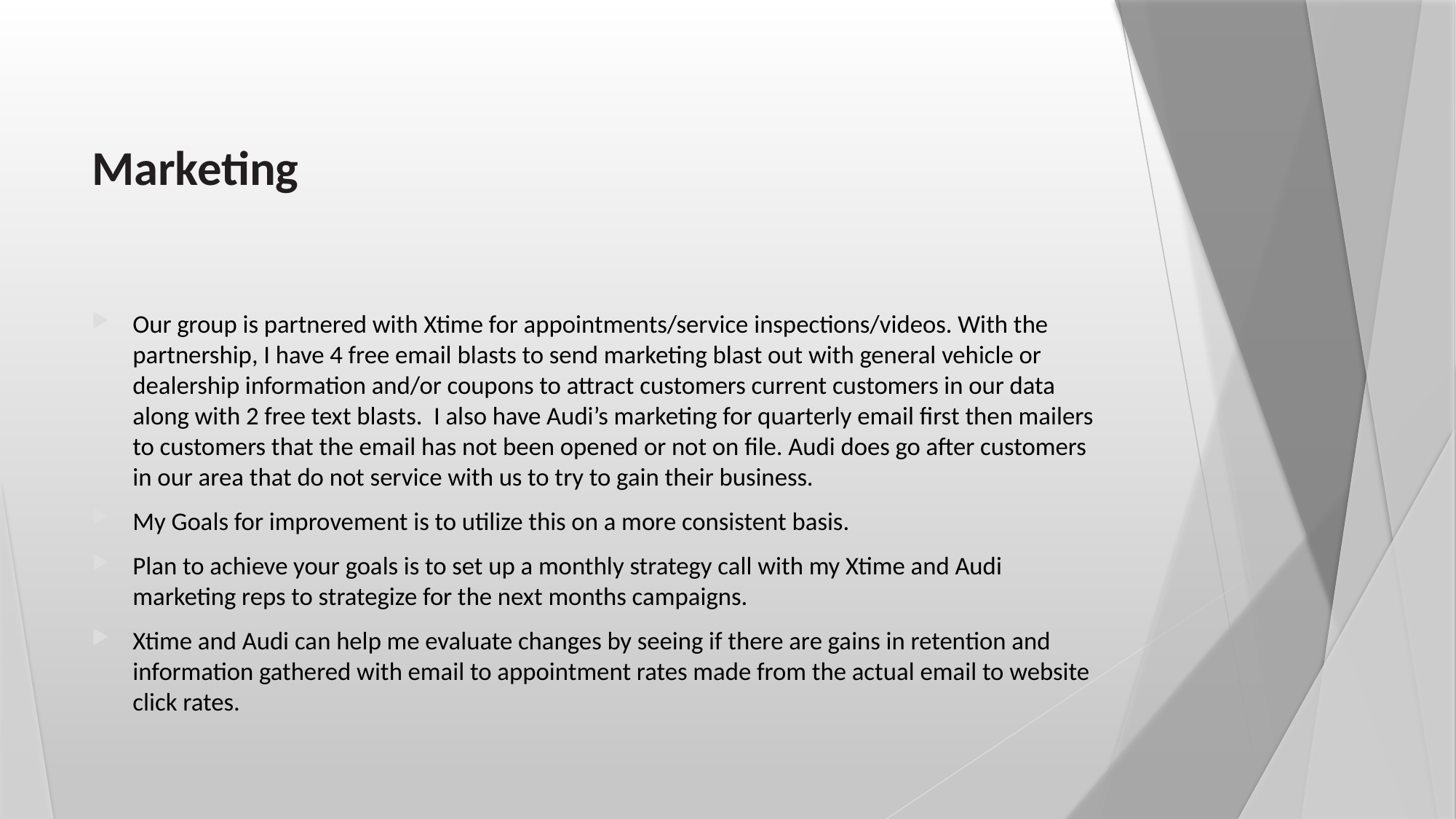

# Marketing

Our group is partnered with Xtime for appointments/service inspections/videos. With the partnership, I have 4 free email blasts to send marketing blast out with general vehicle or dealership information and/or coupons to attract customers current customers in our data along with 2 free text blasts.  I also have Audi’s marketing for quarterly email first then mailers to customers that the email has not been opened or not on file. Audi does go after customers in our area that do not service with us to try to gain their business.
My Goals for improvement is to utilize this on a more consistent basis.
Plan to achieve your goals is to set up a monthly strategy call with my Xtime and Audi  marketing reps to strategize for the next months campaigns.
Xtime and Audi can help me evaluate changes by seeing if there are gains in retention and information gathered with email to appointment rates made from the actual email to website click rates.